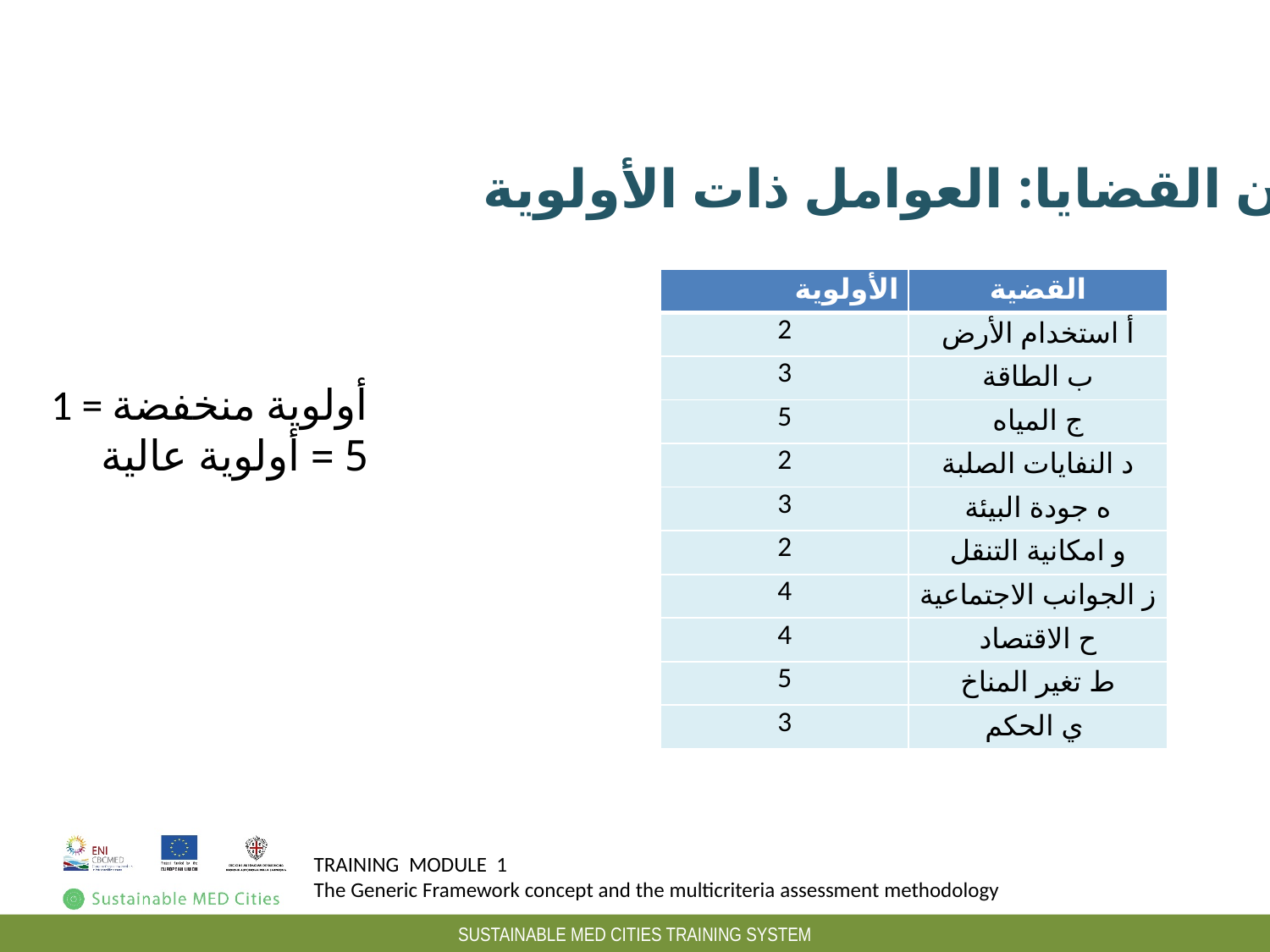

Peso dei criteri in una categoria: esempio
وزن القضايا: العوامل ذات الأولوية

| الأولوية | القضية |
| --- | --- |
| 2 | أ استخدام الأرض |
| 3 | ب الطاقة |
| 5 | ج المياه |
| 2 | د النفايات الصلبة |
| 3 | ه جودة البيئة |
| 2 | و امكانية التنقل |
| 4 | ز الجوانب الاجتماعية |
| 4 | ح الاقتصاد |
| 5 | ط تغير المناخ |
| 3 | ي الحكم |
1 = أولوية منخفضة
5 = أولوية عالية